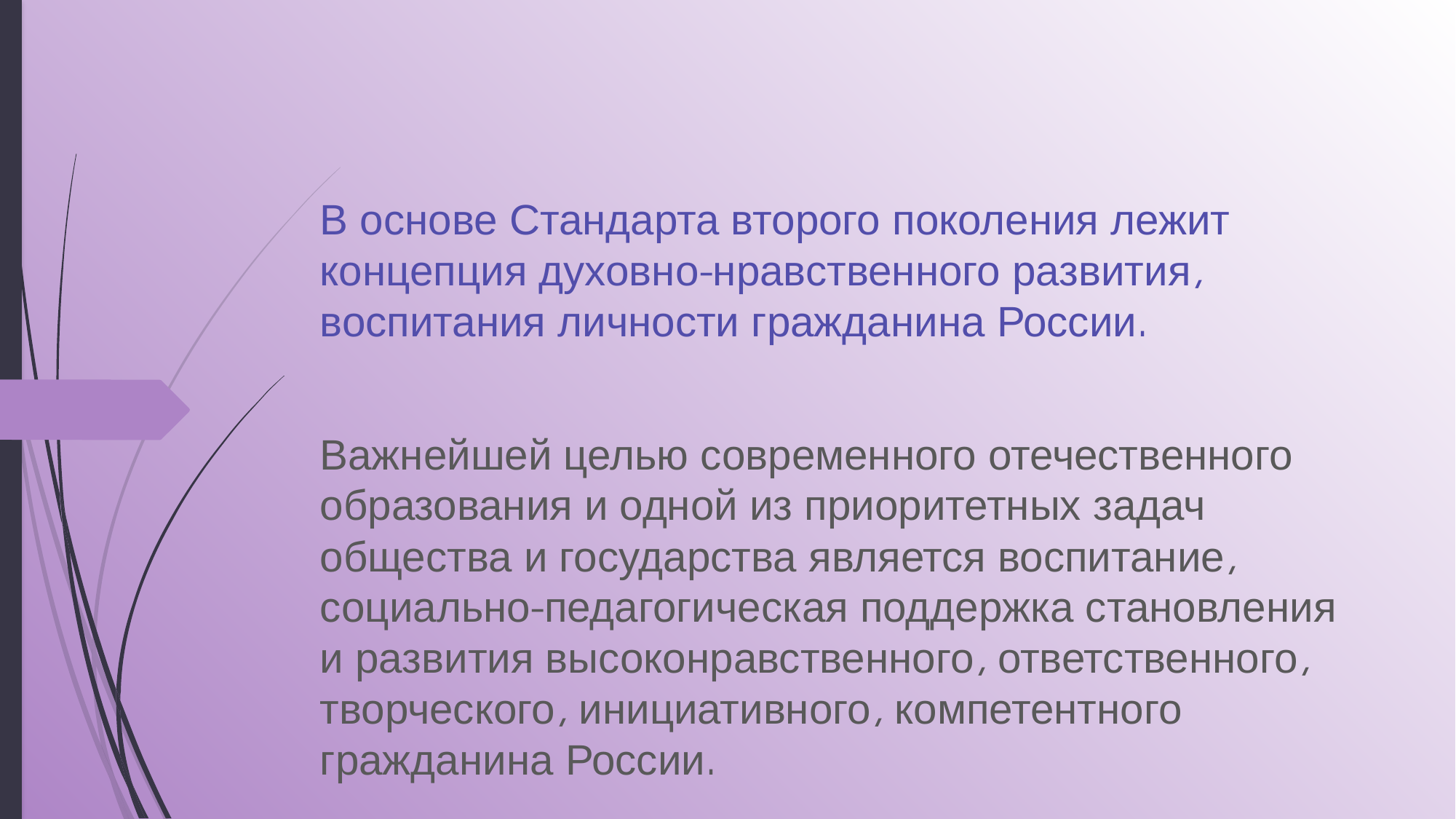

# В основе Стандарта второго поколения лежит концепция духовно-нравственного развития, воспитания лич­ности гражданина России.
Важнейшей целью современного отечественного образования и одной из приоритетных задач общества и государства является воспитание, социально-педагогическая поддержка становления и развития высоконравственного, от­ветственного, творческого, инициативного, компетентного гражданина России.